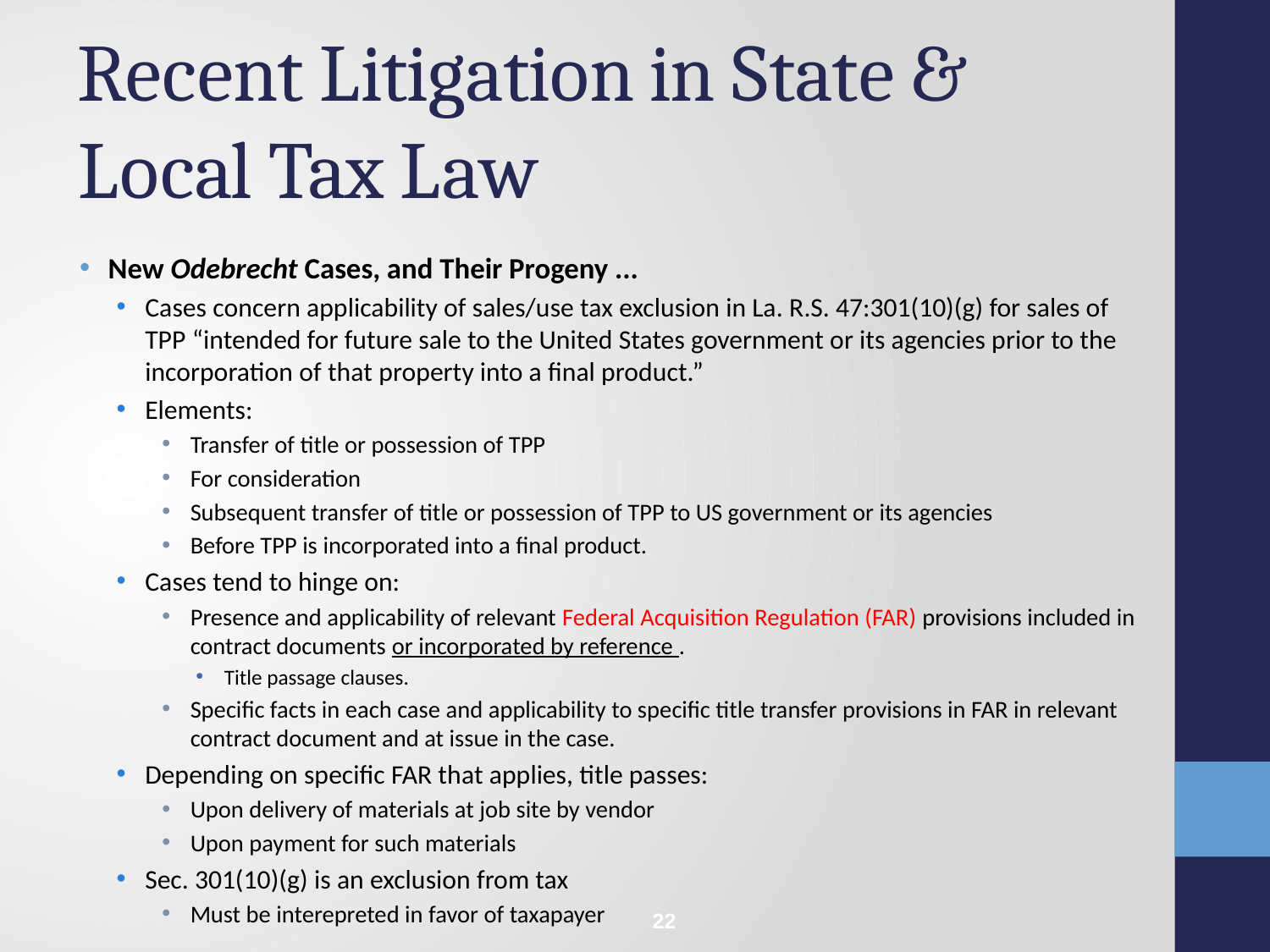

# Recent Litigation in State & Local Tax Law
New Odebrecht Cases, and Their Progeny ...
Cases concern applicability of sales/use tax exclusion in La. R.S. 47:301(10)(g) for sales of TPP “intended for future sale to the United States government or its agencies prior to the incorporation of that property into a final product.”
Elements:
Transfer of title or possession of TPP
For consideration
Subsequent transfer of title or possession of TPP to US government or its agencies
Before TPP is incorporated into a final product.
Cases tend to hinge on:
Presence and applicability of relevant Federal Acquisition Regulation (FAR) provisions included in contract documents or incorporated by reference .
Title passage clauses.
Specific facts in each case and applicability to specific title transfer provisions in FAR in relevant contract document and at issue in the case.
Depending on specific FAR that applies, title passes:
Upon delivery of materials at job site by vendor
Upon payment for such materials
Sec. 301(10)(g) is an exclusion from tax
Must be interepreted in favor of taxapayer
22